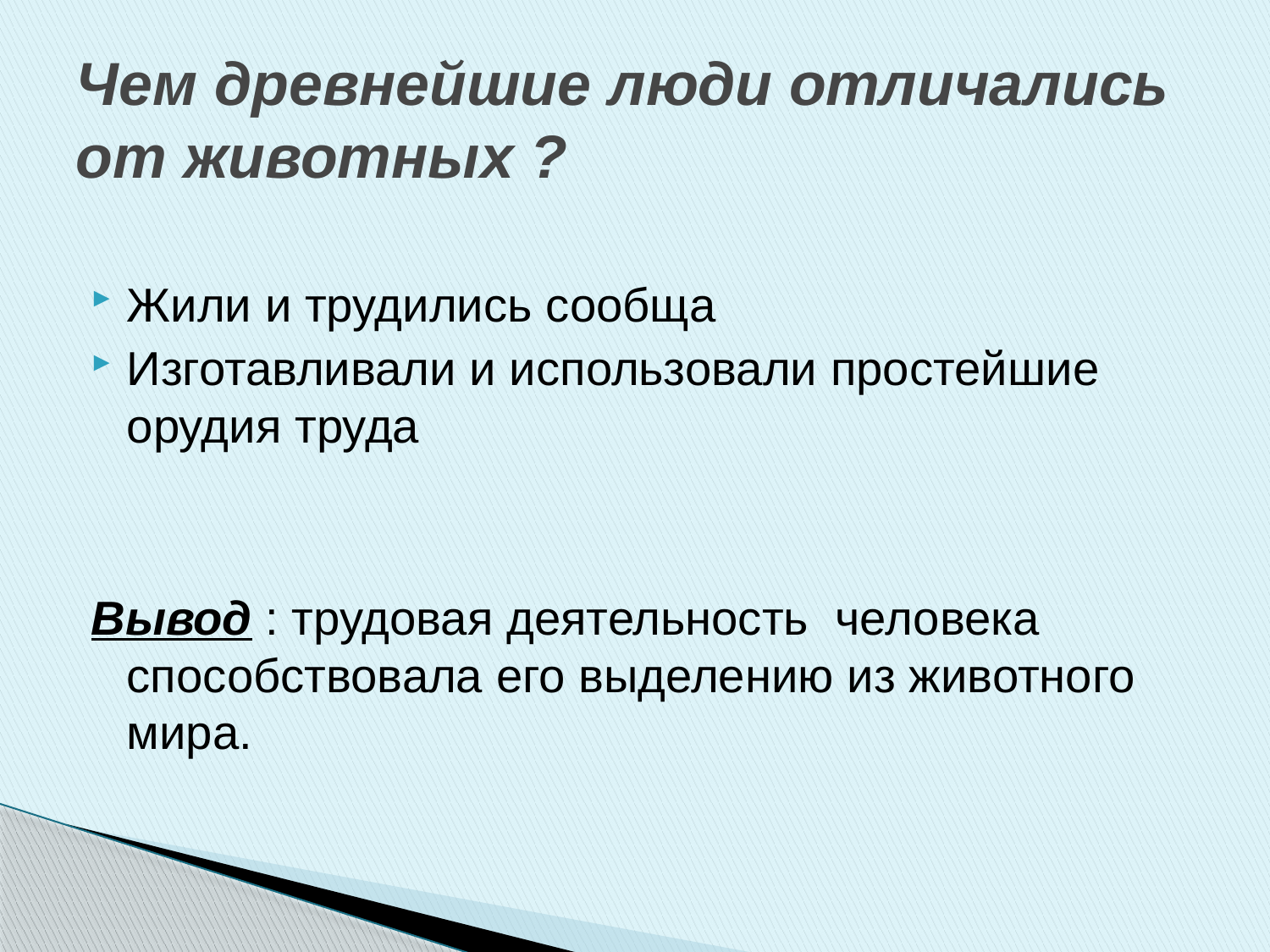

# Чем древнейшие люди отличались от животных ?
Жили и трудились сообща
Изготавливали и использовали простейшие орудия труда

Вывод : трудовая деятельность  человека способствовала его выделению из животного мира.